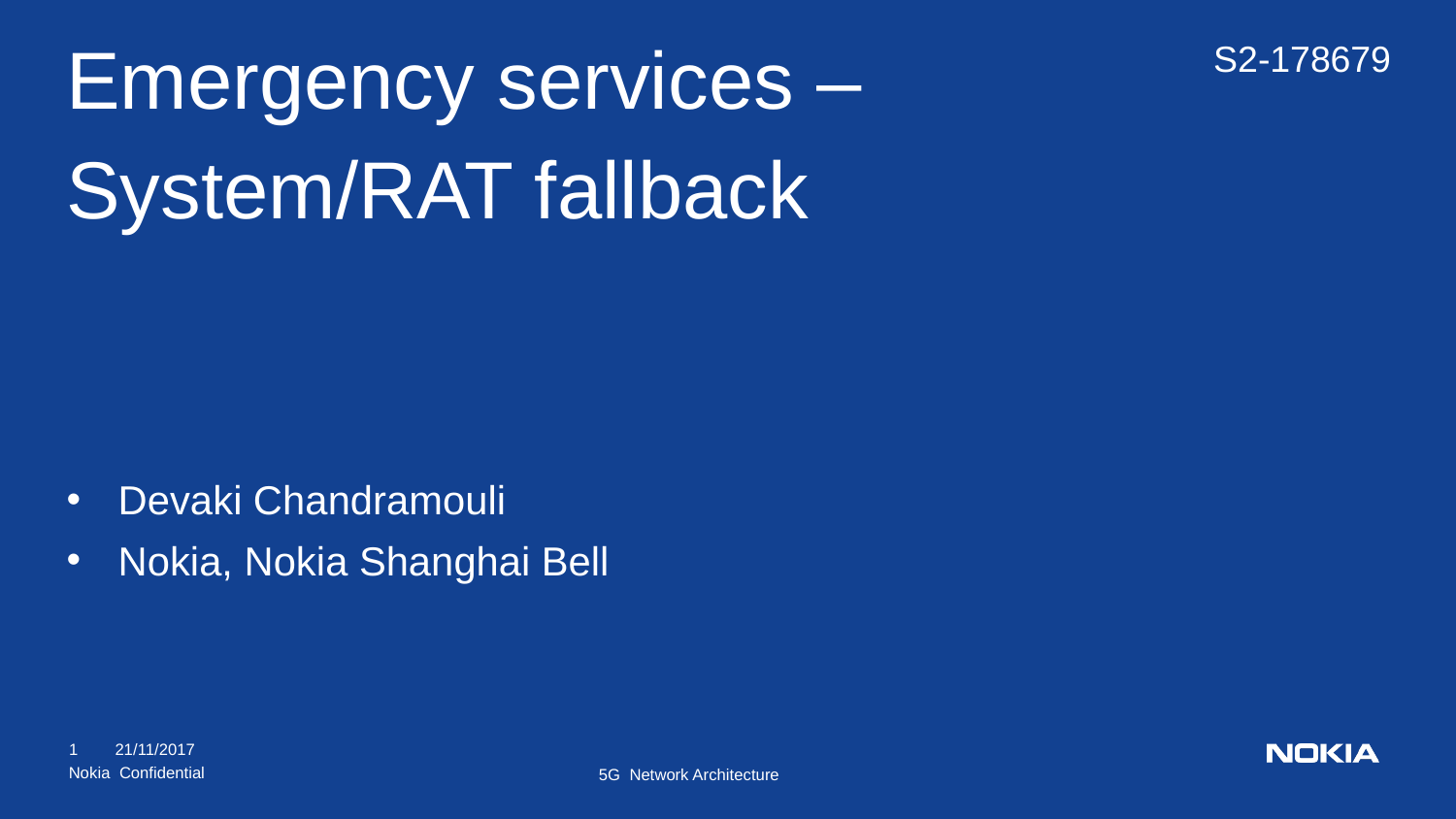

Emergency services –
System/RAT fallback
SS2-178679

Devaki Chandramouli
Nokia, Nokia Shanghai Bell